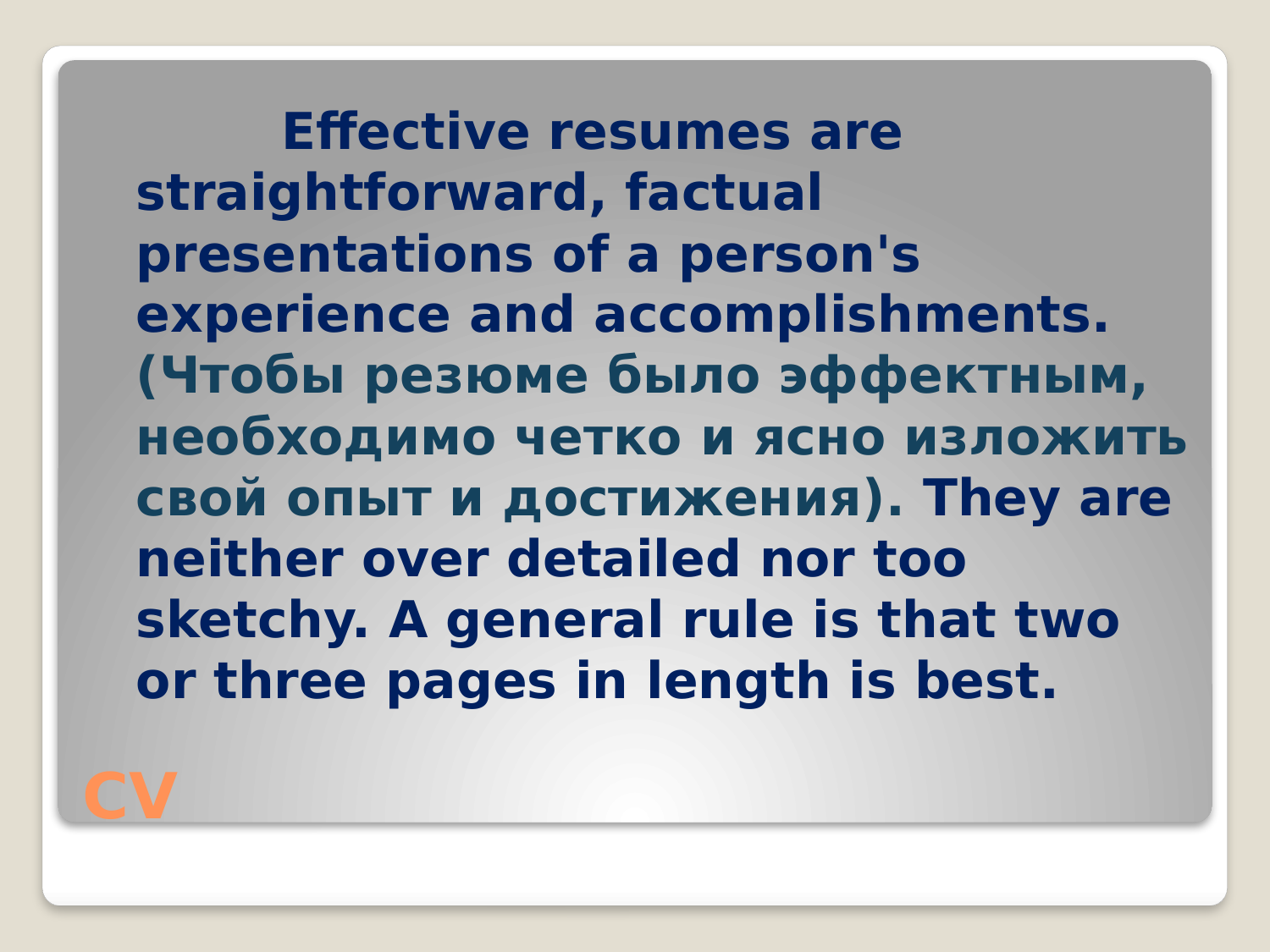

Effective resumes are straightforward, factual presentations of a person's experience and accomplishments. (Чтобы резюме было эффектным, необходимо четко и ясно изложить свой опыт и достижения). They are neither over detailed nor too sketchy. A general rule is that two or three pages in length is best.
# CV